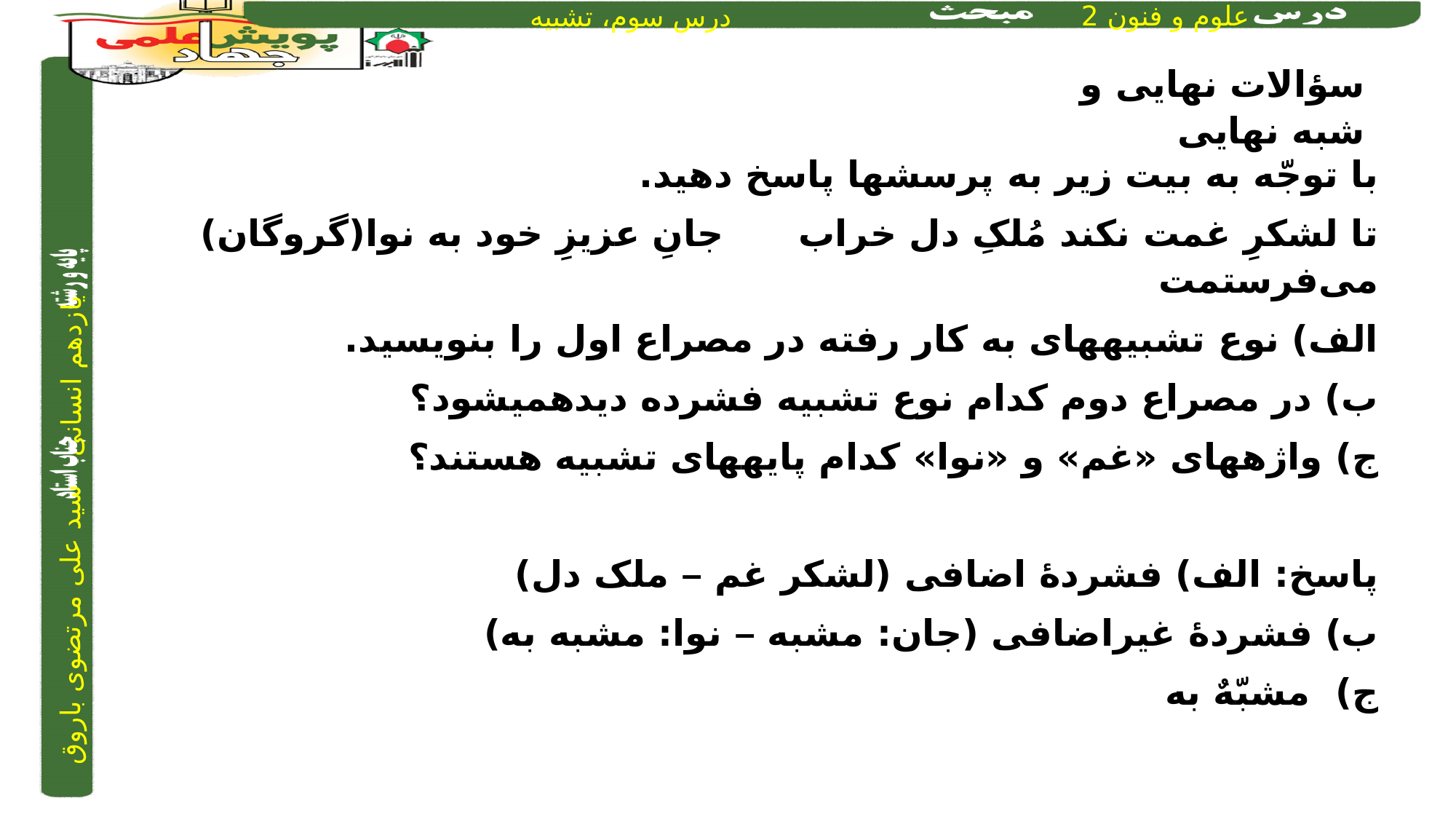

سؤالات نهایی و شبه نهایی
با توجّه به بیت زیر به پرسش­ها پاسخ دهید.
تا لشکرِ غمت نکند مُلکِ دل خراب		جانِ عزیزِ خود به نوا(گروگان) می‌فرستمت
	الف) نوع تشبیه­های به کار رفته در مصراع اول را بنویسید.
	ب) در مصراع دوم کدام نوع تشبیه فشرده دیده­می­شود؟
	ج) واژه­های «غم» و «نوا» کدام پایه­های تشبیه هستند؟

پاسخ: 	الف) فشردۀ اضافی (لشکر غم – ملک دل)
	ب) فشردۀ غیراضافی (جان: مشبه – نوا: مشبه به)
	ج)  مشبّهٌ به